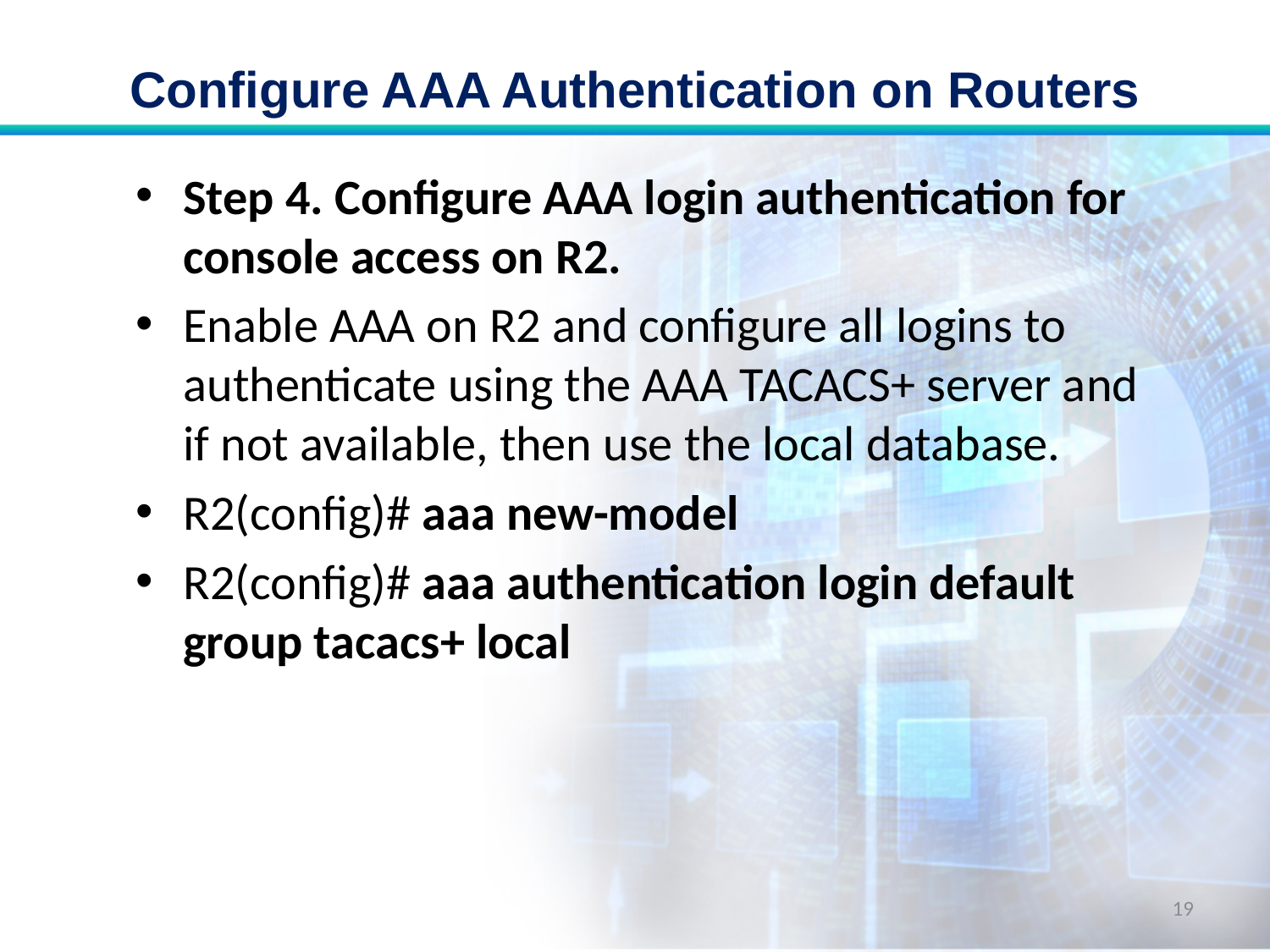

# Configure AAA Authentication on Routers
Step 4. Configure AAA login authentication for console access on R2.
Enable AAA on R2 and configure all logins to authenticate using the AAA TACACS+ server and if not available, then use the local database.
R2(config)# aaa new-model
R2(config)# aaa authentication login default group tacacs+ local
19